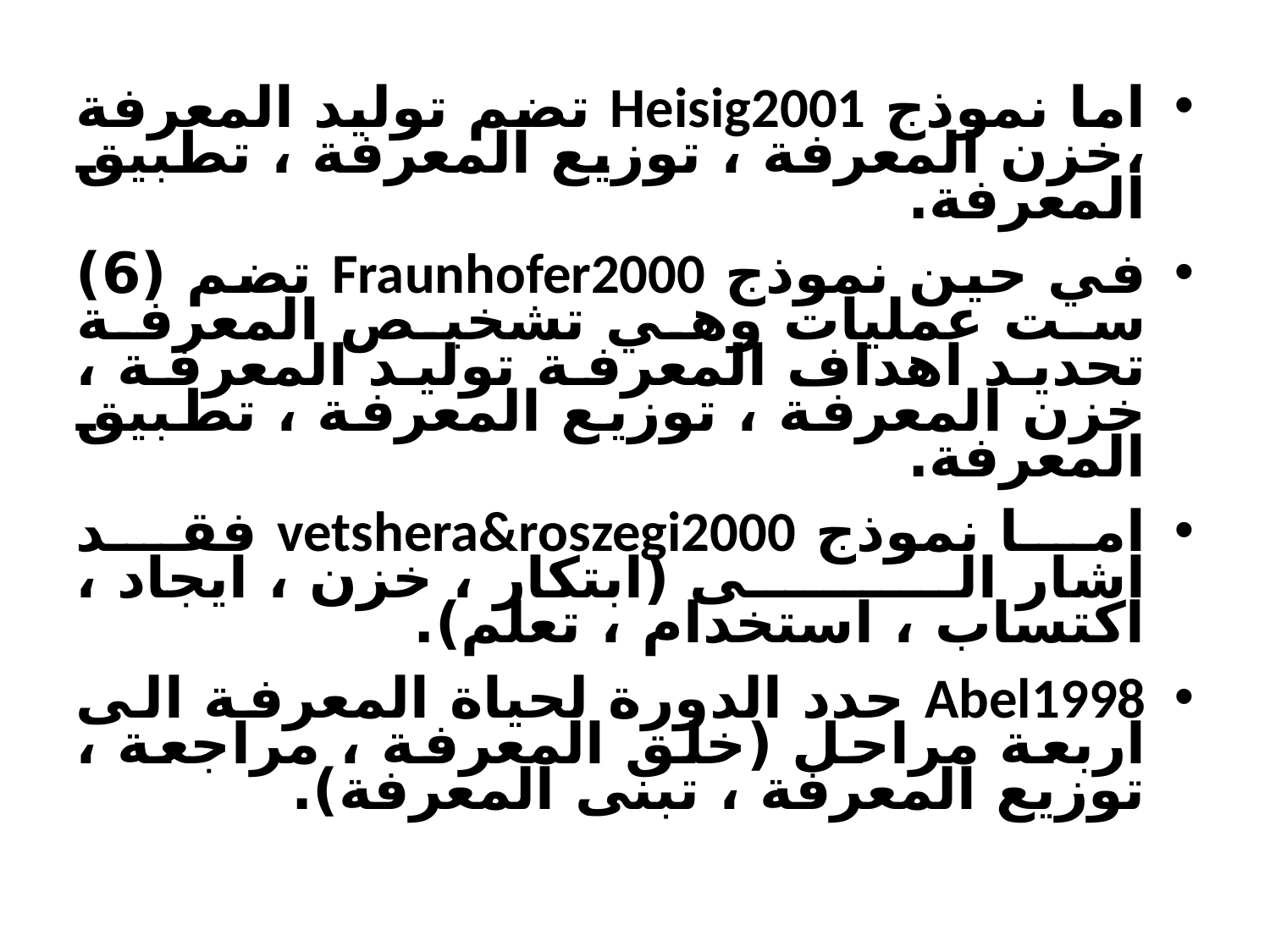

اما نموذج Heisig2001 تضم توليد المعرفة ،خزن المعرفة ، توزيع المعرفة ، تطبيق المعرفة.
في حين نموذج Fraunhofer2000 تضم (6) ست عمليات وهي تشخيص المعرفة تحديد اهداف المعرفة توليد المعرفة ، خزن المعرفة ، توزيع المعرفة ، تطبيق المعرفة.
اما نموذج vetshera&roszegi2000 فقد اشار الى (ابتكار ، خزن ، ايجاد ، اكتساب ، استخدام ، تعلم).
Abel1998 حدد الدورة لحياة المعرفة الى اربعة مراحل (خلق المعرفة ، مراجعة ، توزيع المعرفة ، تبنى المعرفة).